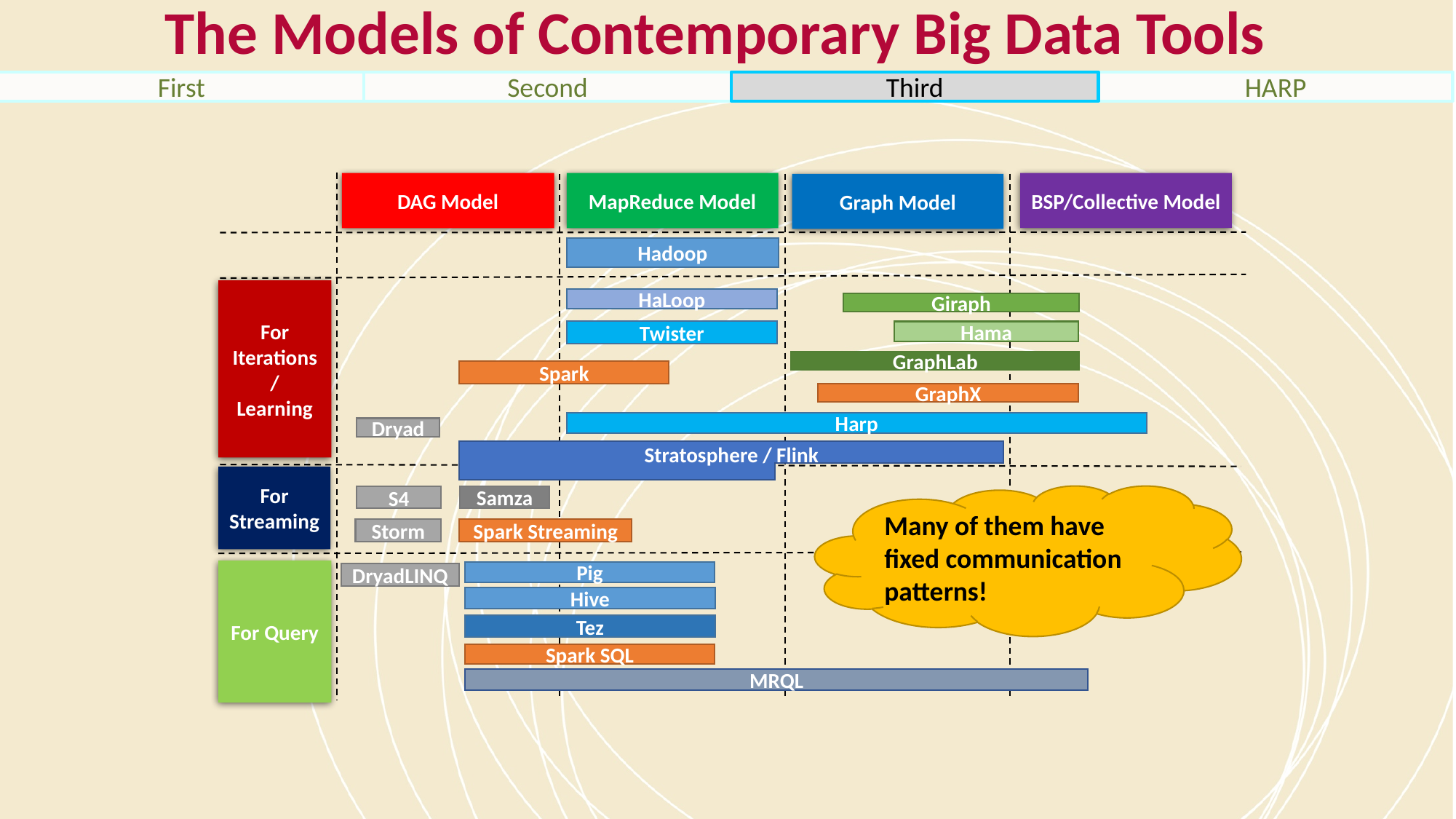

# The Models of Contemporary Big Data Tools
BSP/Collective Model
DAG Model
MapReduce Model
Graph Model
Hadoop
For Iterations/
Learning
HaLoop
Giraph
Twister
Hama
GraphLab
Spark
GraphX
Harp
Dryad
Stratosphere / Flink
For Streaming
Samza
S4
Storm
Spark Streaming
For Query
Pig
DryadLINQ
Hive
Tez
Spark SQL
MRQL
Many of them have fixed communication patterns!